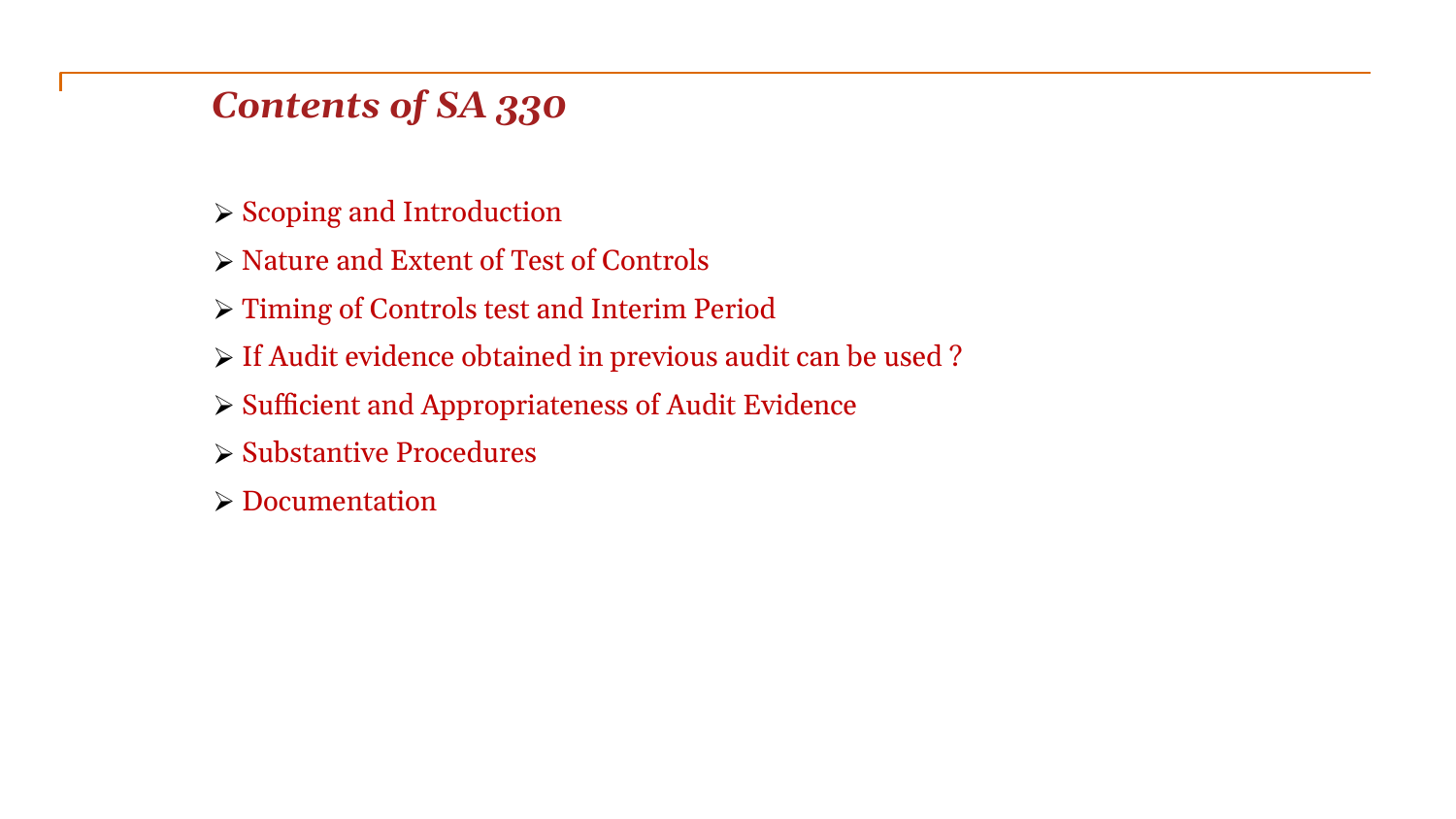

# Contents of SA 330
 Scoping and Introduction
 Nature and Extent of Test of Controls
 Timing of Controls test and Interim Period
 If Audit evidence obtained in previous audit can be used ?
 Sufficient and Appropriateness of Audit Evidence
 Substantive Procedures
 Documentation